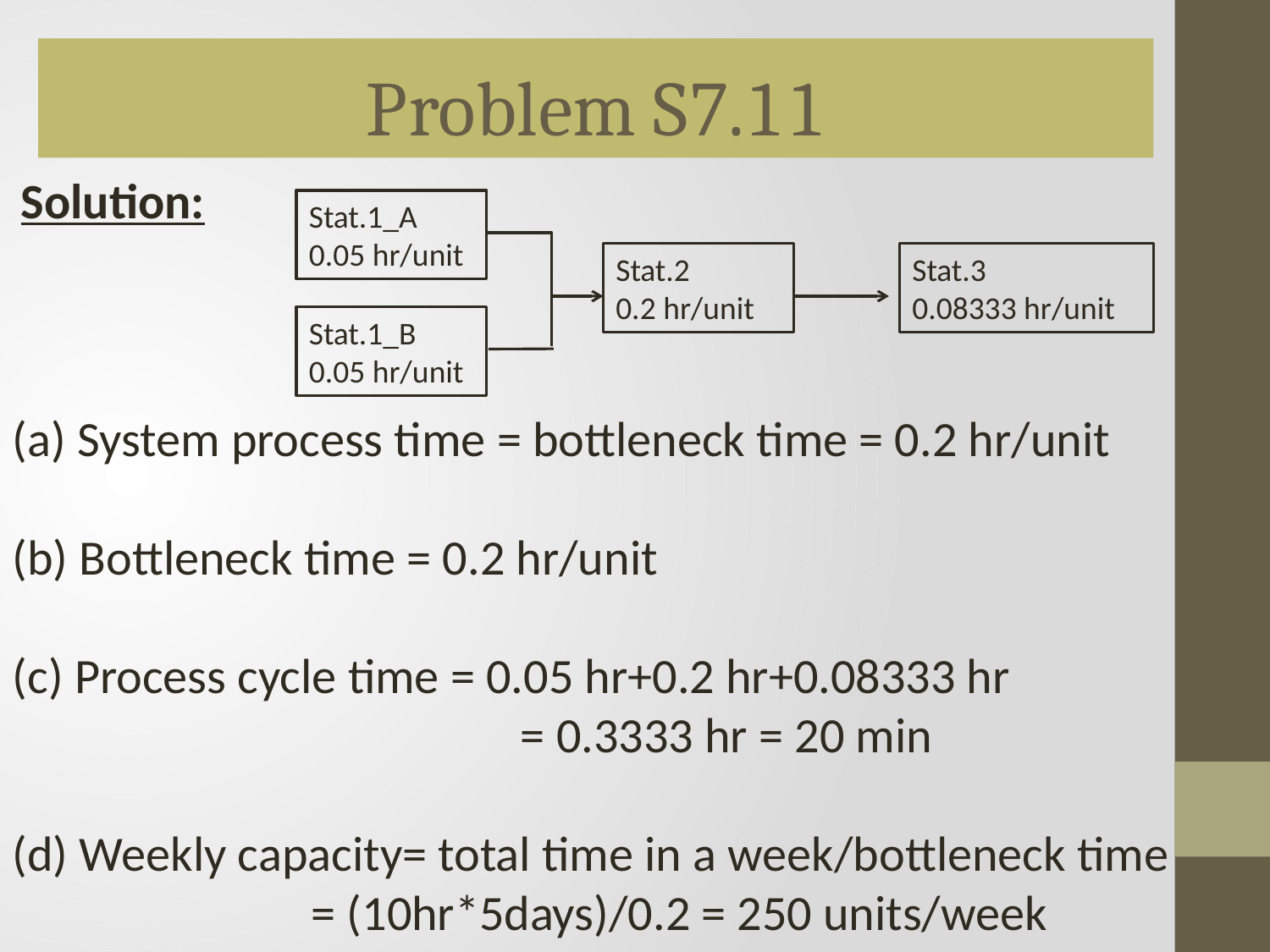

Problem S7.11
Solution:
Stat.1_A
0.05 hr/unit
Stat.2
0.2 hr/unit
Stat.3
0.08333 hr/unit
Stat.1_B
0.05 hr/unit
(a) System process time = bottleneck time = 0.2 hr/unit

(b) Bottleneck time = 0.2 hr/unit

(c) Process cycle time = 0.05 hr+0.2 hr+0.08333 hr
				= 0.3333 hr = 20 min

(d) Weekly capacity= total time in a week/bottleneck time
		    = (10hr*5days)/0.2 = 250 units/week